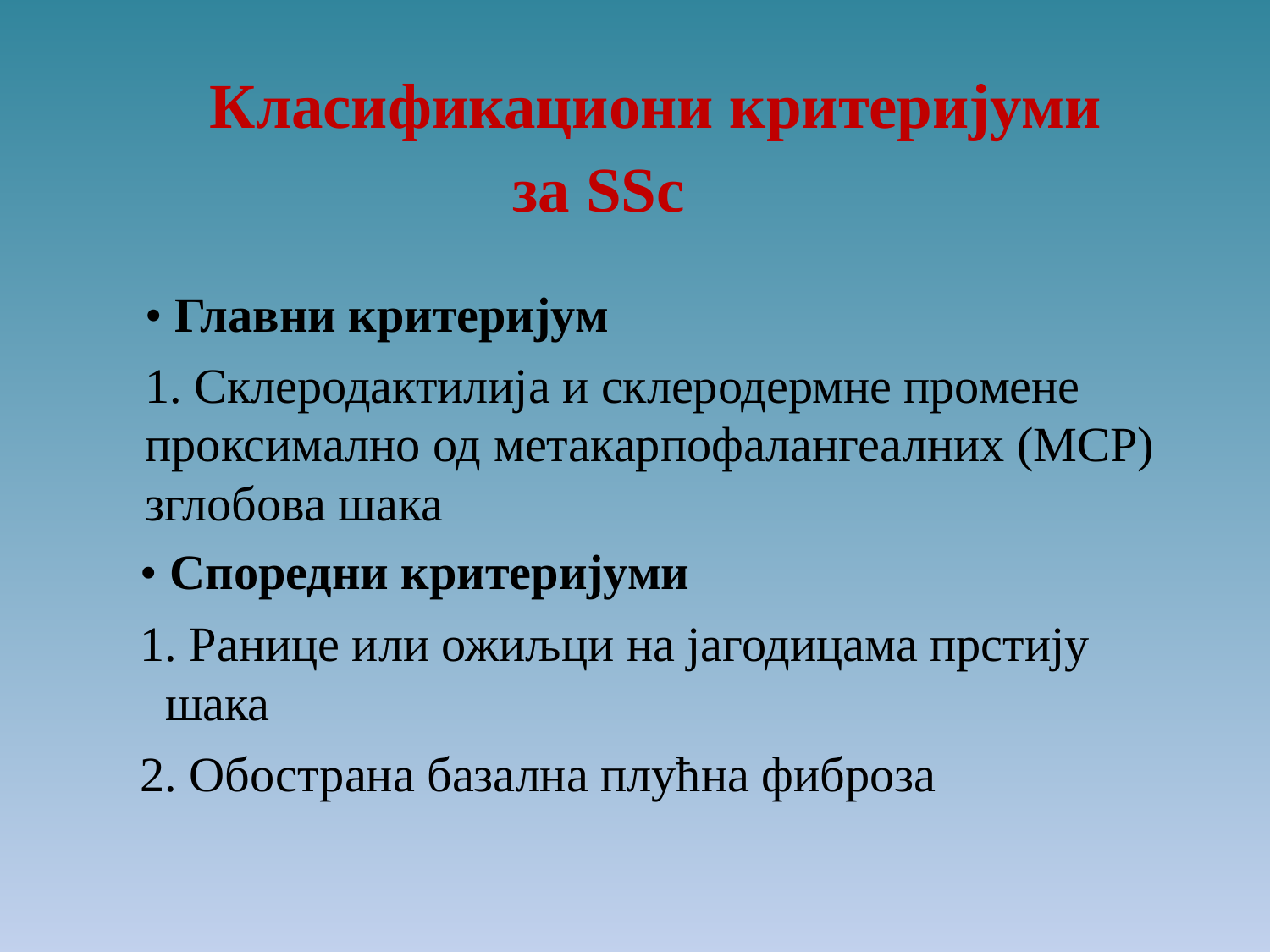

Класификациони критеријуми
за SSc
• Главни критеријум
1. Склеродактилија и склеродермне промене
проксимално од метакарпофалангеалних (MCP) зглобова шака
• Споредни критеријуми
1. Ранице или ожиљци на јагодицама прстију
шака
2. Обострана базална плућна фиброза